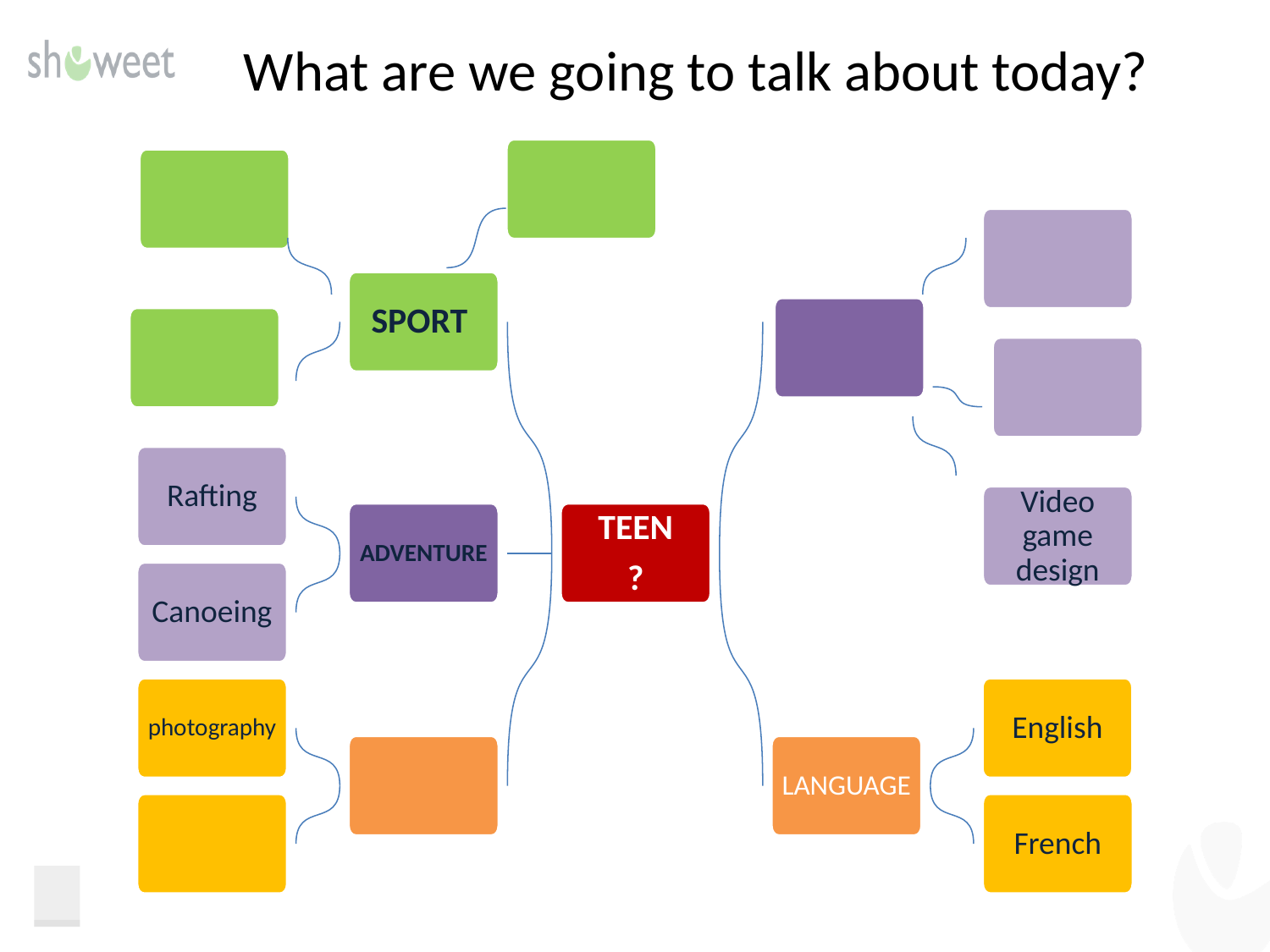

# What are we going to talk about today?

Sport

Rafting
Video game design
Adventure
TEEN
?
Canoeing
photography
English

language
French